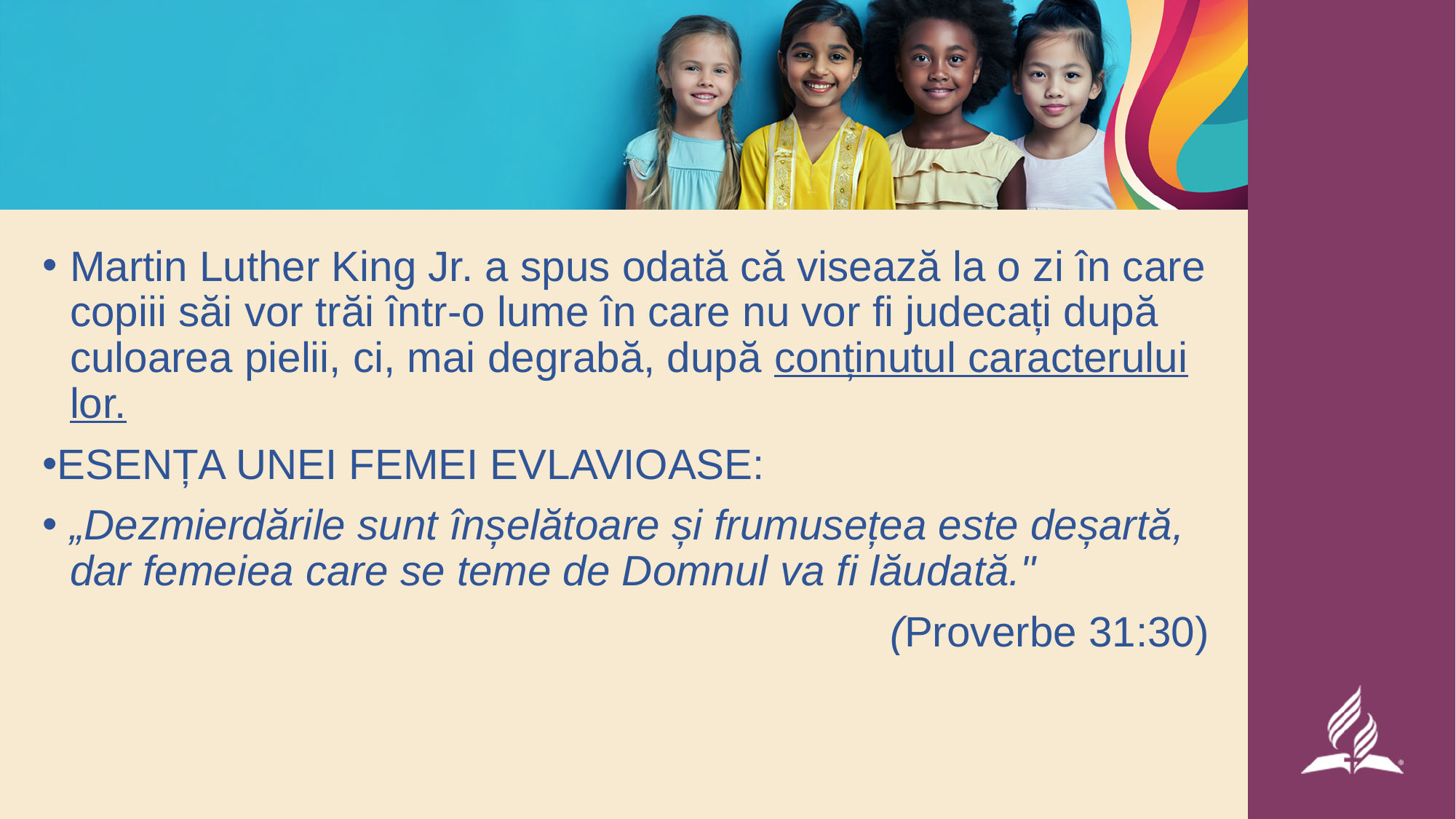

Martin Luther King Jr. a spus odată că visează la o zi în care copiii săi vor trăi într-o lume în care nu vor fi judecați după culoarea pielii, ci, mai degrabă, după conținutul caracterului lor.
ESENȚA UNEI FEMEI EVLAVIOASE:
„Dezmierdările sunt înșelătoare și frumusețea este deșartă, dar femeiea care se teme de Domnul va fi lăudată."
 (Proverbe 31:30)